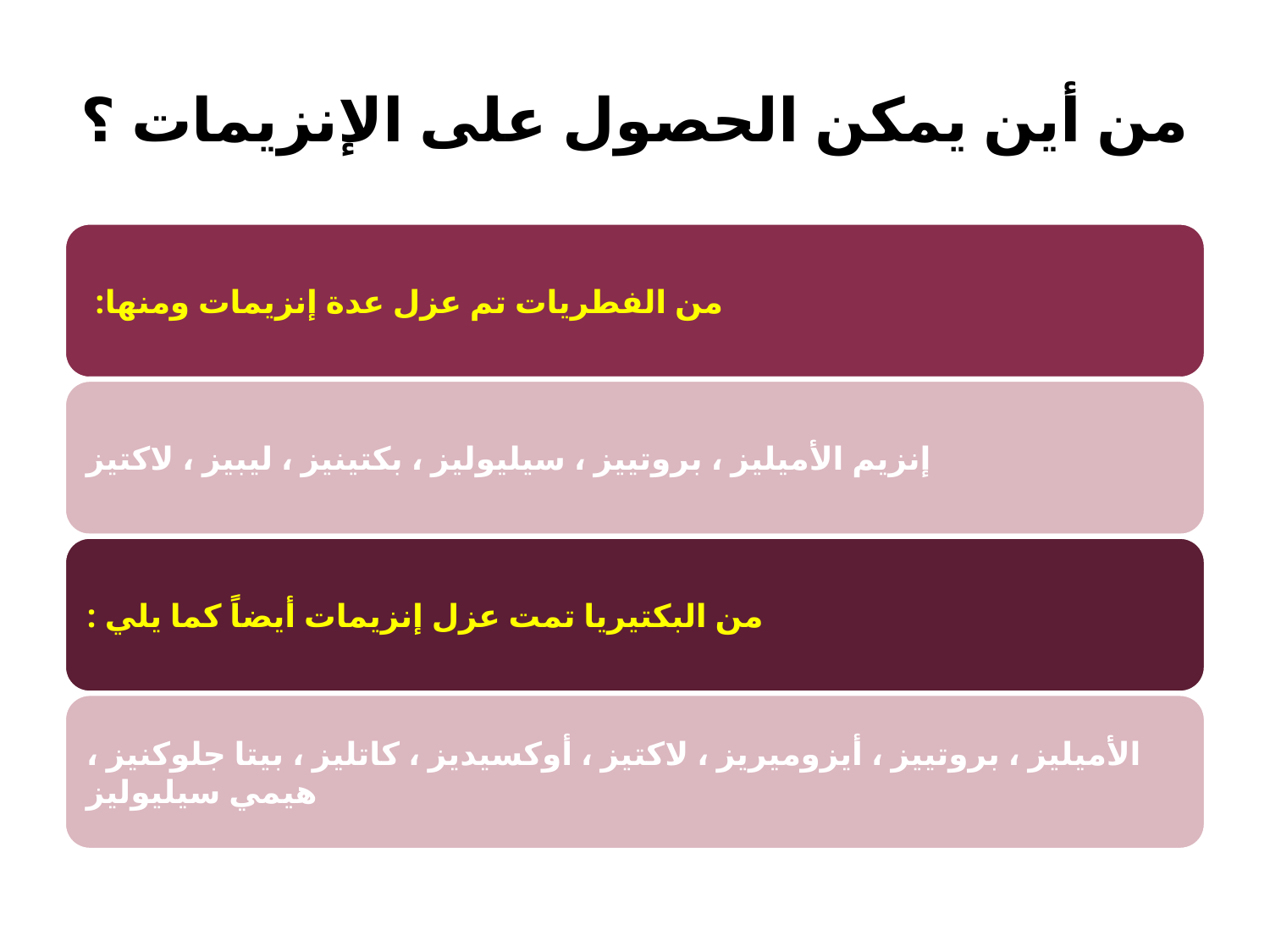

# من أين يمكن الحصول على الإنزيمات ؟
من الفطريات تم عزل عدة إنزيمات ومنها:
من البكتيريا تمت عزل إنزيمات أيضاً كما يلي :